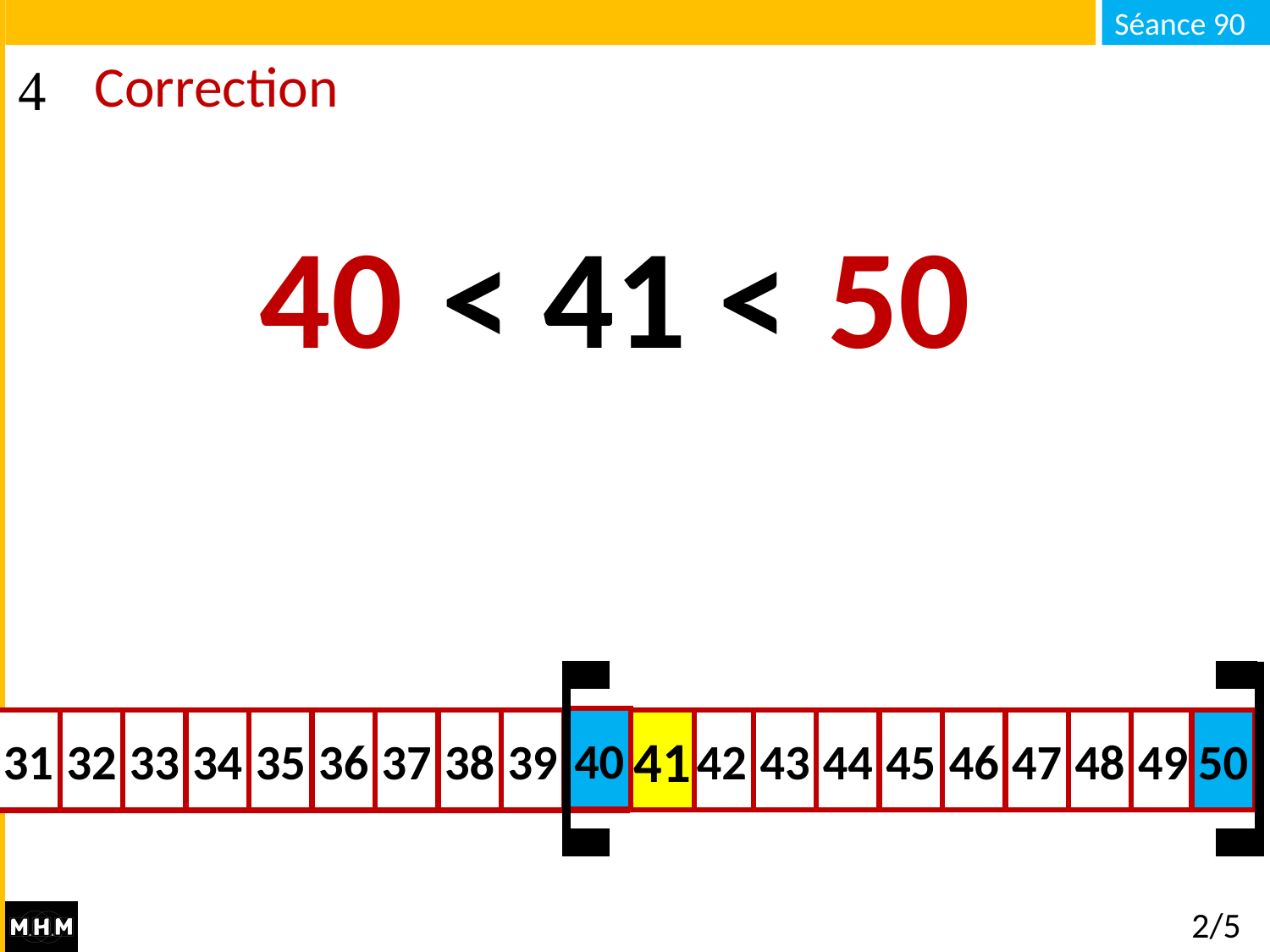

# Correction
40
50
… < 41 < …

40
41
44
41
43
45
46
47
48
49
50
42
50
31
33
34
35
36
37
38
39
40
32
2/5